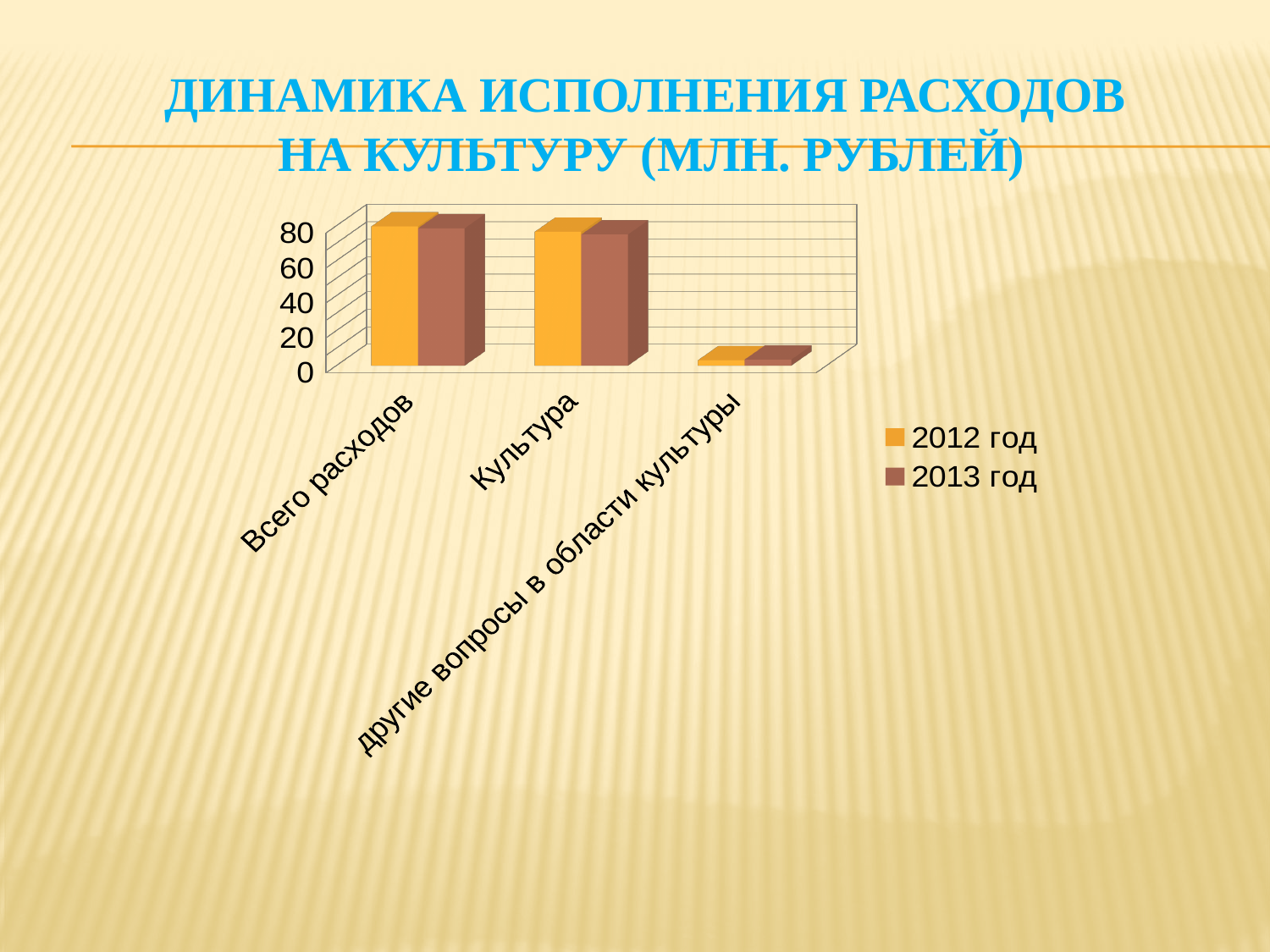

# Динамика исполнения расходов на культуру (млн. рублей)

[unsupported chart]